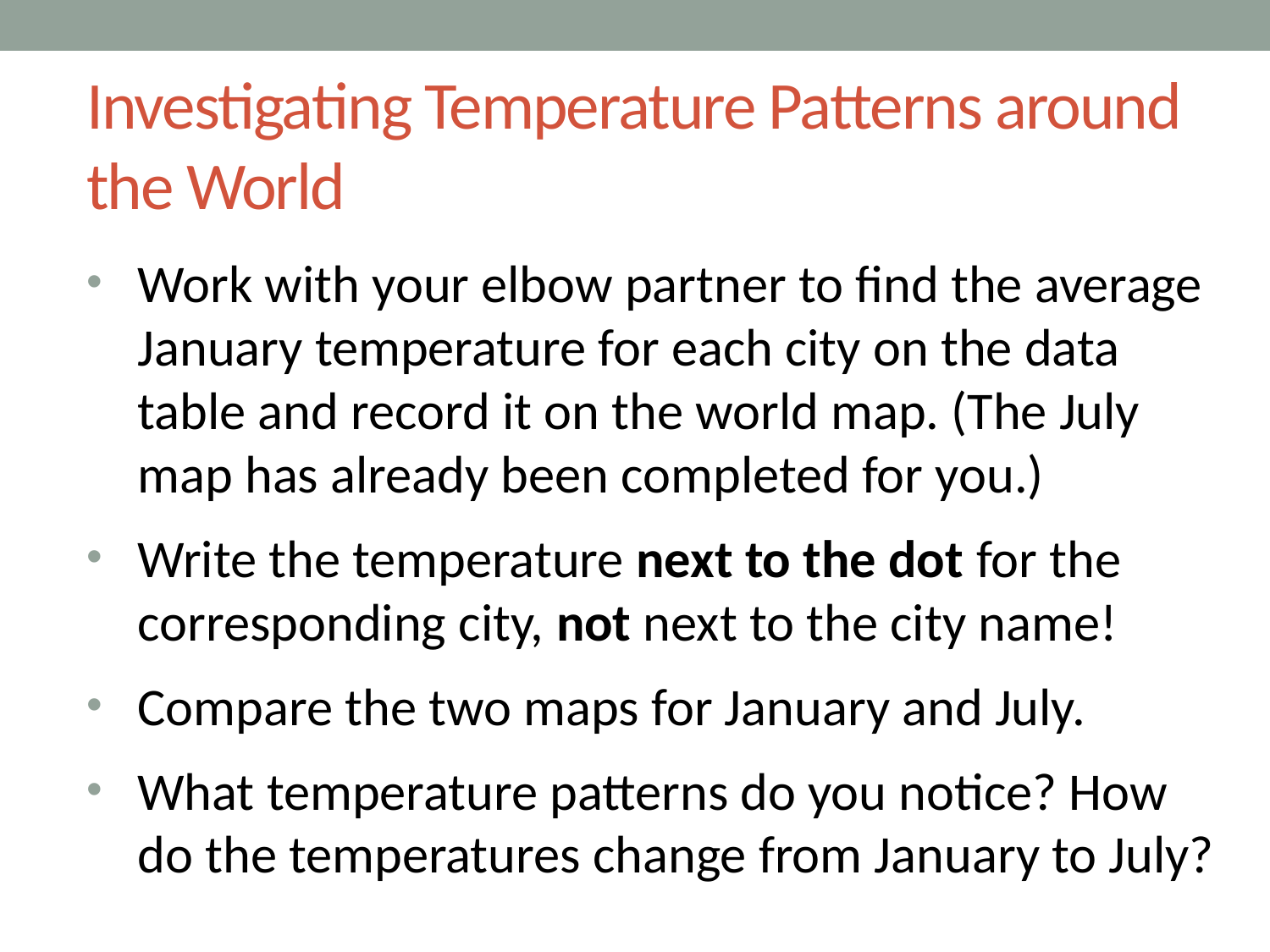

# Investigating Temperature Patterns around the World
Work with your elbow partner to find the average January temperature for each city on the data table and record it on the world map. (The July map has already been completed for you.)
Write the temperature next to the dot for the corresponding city, not next to the city name!
Compare the two maps for January and July.
What temperature patterns do you notice? How do the temperatures change from January to July?